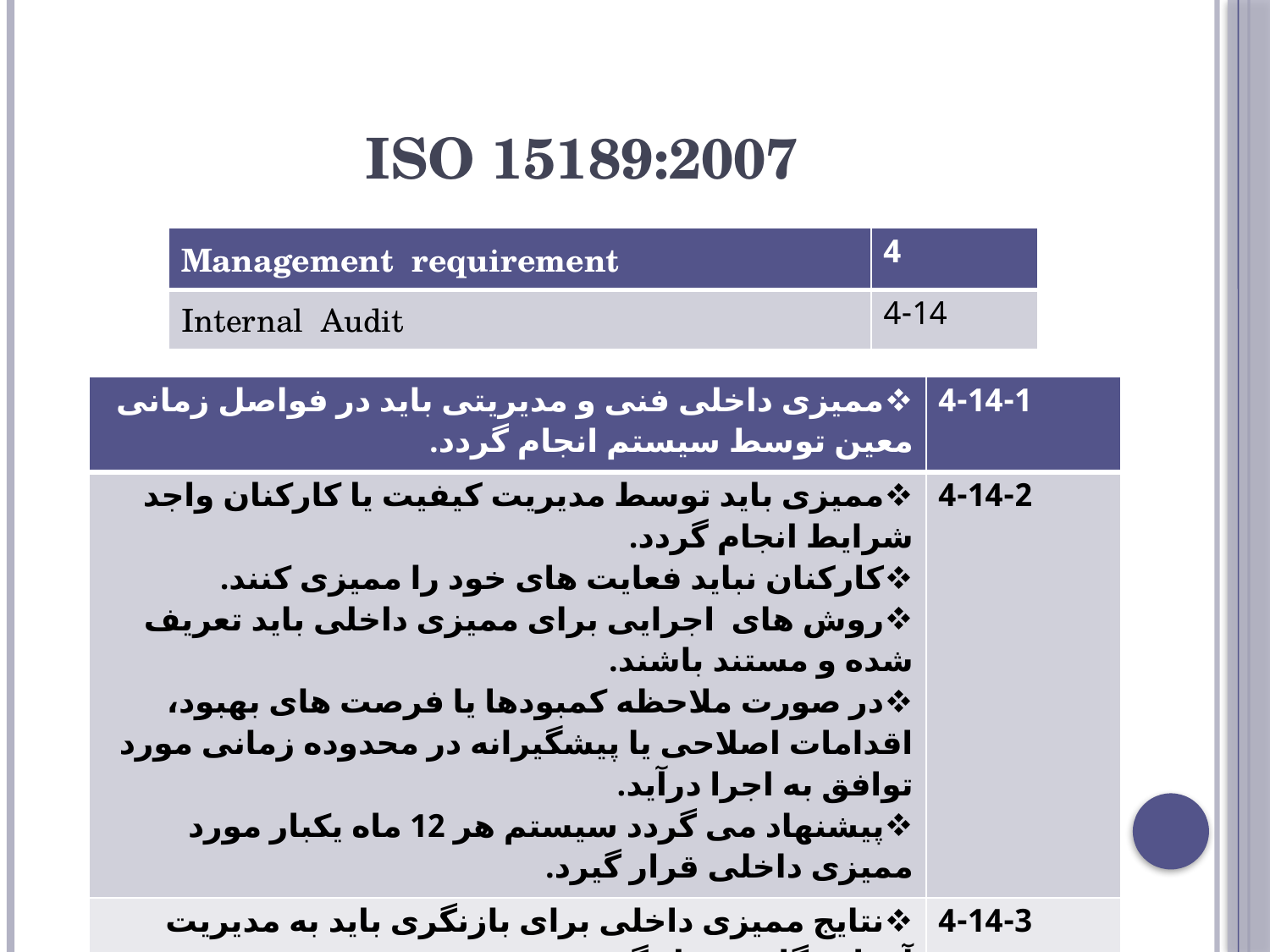

# ISO 15189:2007
| Management requirement | 4 |
| --- | --- |
| Internal Audit | 4-14 |
| ممیزی داخلی فنی و مدیریتی باید در فواصل زمانی معین توسط سیستم انجام گردد. | 4-14-1 |
| --- | --- |
| ممیزی باید توسط مدیریت کیفیت یا کارکنان واجد شرایط انجام گردد. کارکنان نباید فعایت های خود را ممیزی کنند. روش های اجرایی برای ممیزی داخلی باید تعریف شده و مستند باشند. در صورت ملاحظه کمبودها یا فرصت های بهبود، اقدامات اصلاحی یا پیشگیرانه در محدوده زمانی مورد توافق به اجرا درآید. پیشنهاد می گردد سیستم هر 12 ماه یکبار مورد ممیزی داخلی قرار گیرد. | 4-14-2 |
| نتایج ممیزی داخلی برای بازنگری باید به مدیریت آزمایشگاه تحویل گردد. | 4-14-3 |